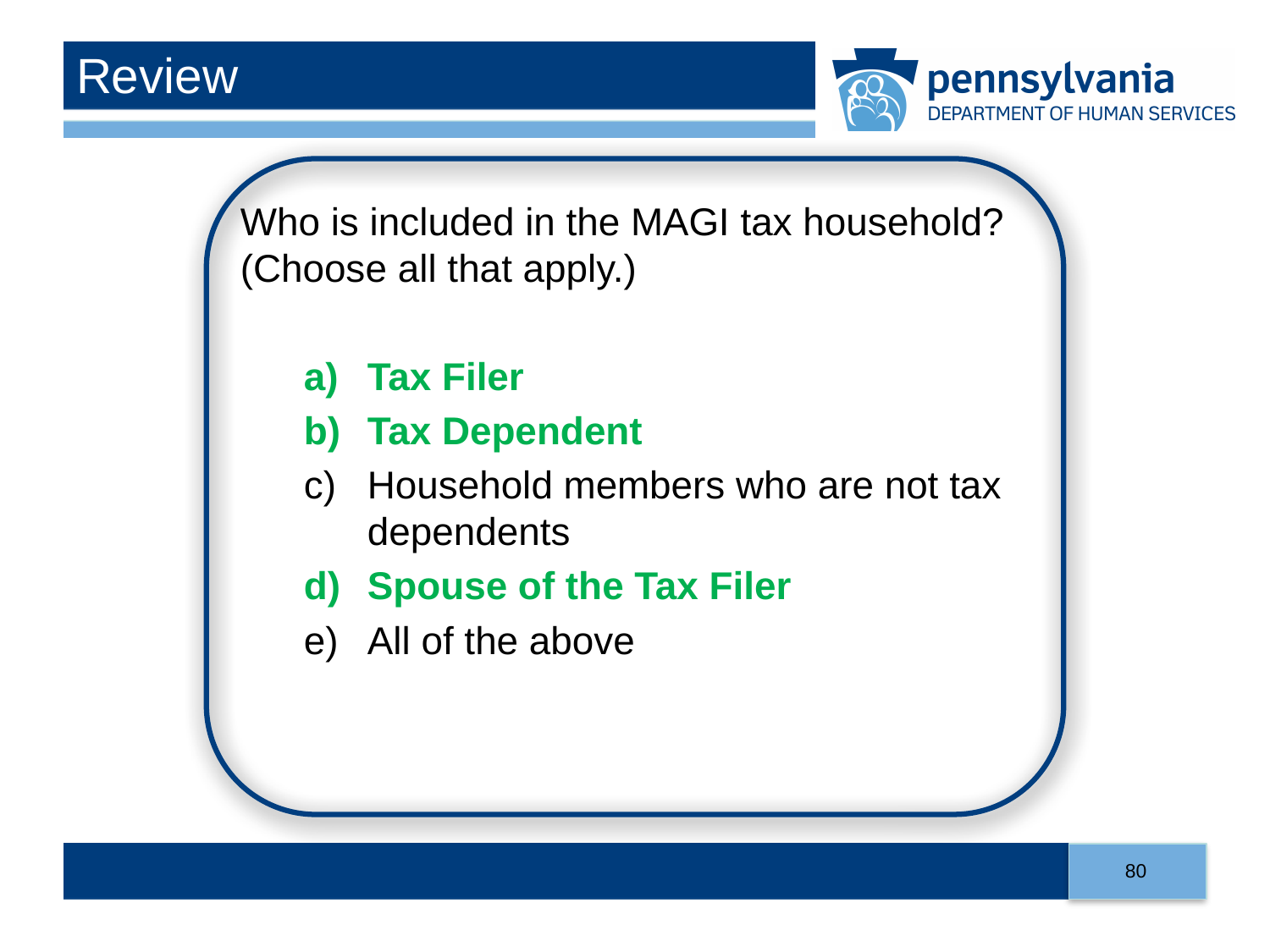

# Review
Who is included in the MAGI tax household? (Choose all that apply.)

Tax Filer
Tax Dependent
Household members who are not tax dependents
Spouse of the Tax Filer
All of the above
80